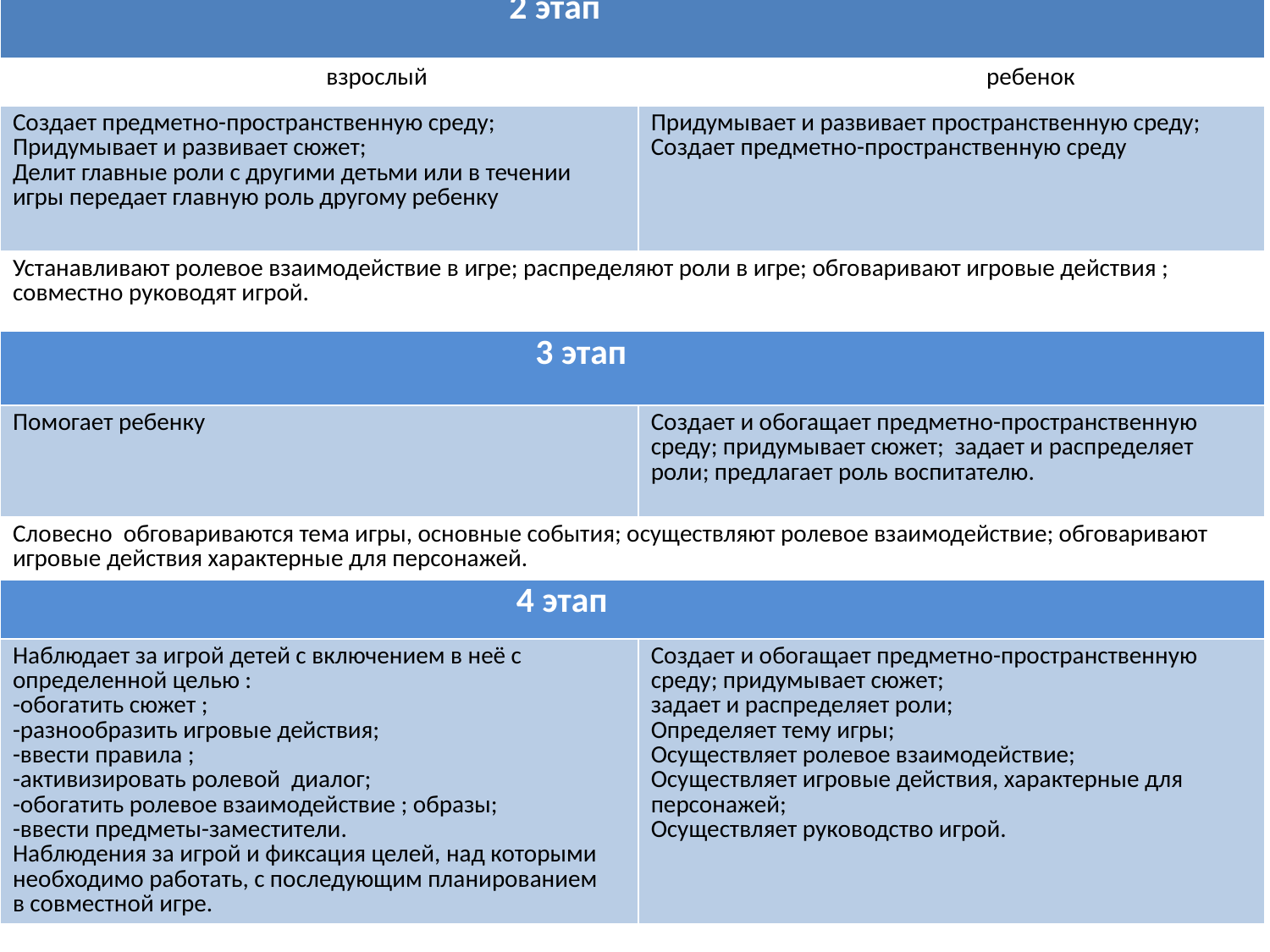

| 2 этап |  |
| --- | --- |
| взрослый | ребенок |
| Создает предметно-пространственную среду; Придумывает и развивает сюжет; Делит главные роли с другими детьми или в течении игры передает главную роль другому ребенку | Придумывает и развивает пространственную среду; Создает предметно-пространственную среду |
| Устанавливают ролевое взаимодействие в игре; распределяют роли в игре; обговаривают игровые действия ; совместно руководят игрой. |  |
| 3 этап |  |
| Помогает ребенку | Создает и обогащает предметно-пространственную среду; придумывает сюжет; задает и распределяет роли; предлагает роль воспитателю. |
| Словесно обговариваются тема игры, основные события; осуществляют ролевое взаимодействие; обговаривают игровые действия характерные для персонажей. |  |
| 4 этап |  |
| Наблюдает за игрой детей с включением в неё с определенной целью : -обогатить сюжет ; -разнообразить игровые действия; -ввести правила ; -активизировать ролевой диалог; -обогатить ролевое взаимодействие ; образы; -ввести предметы-заместители. Наблюдения за игрой и фиксация целей, над которыми необходимо работать, с последующим планированием в совместной игре. | Создает и обогащает предметно-пространственную среду; придумывает сюжет; задает и распределяет роли; Определяет тему игры; Осуществляет ролевое взаимодействие; Осуществляет игровые действия, характерные для персонажей; Осуществляет руководство игрой. |
|  |  |
#